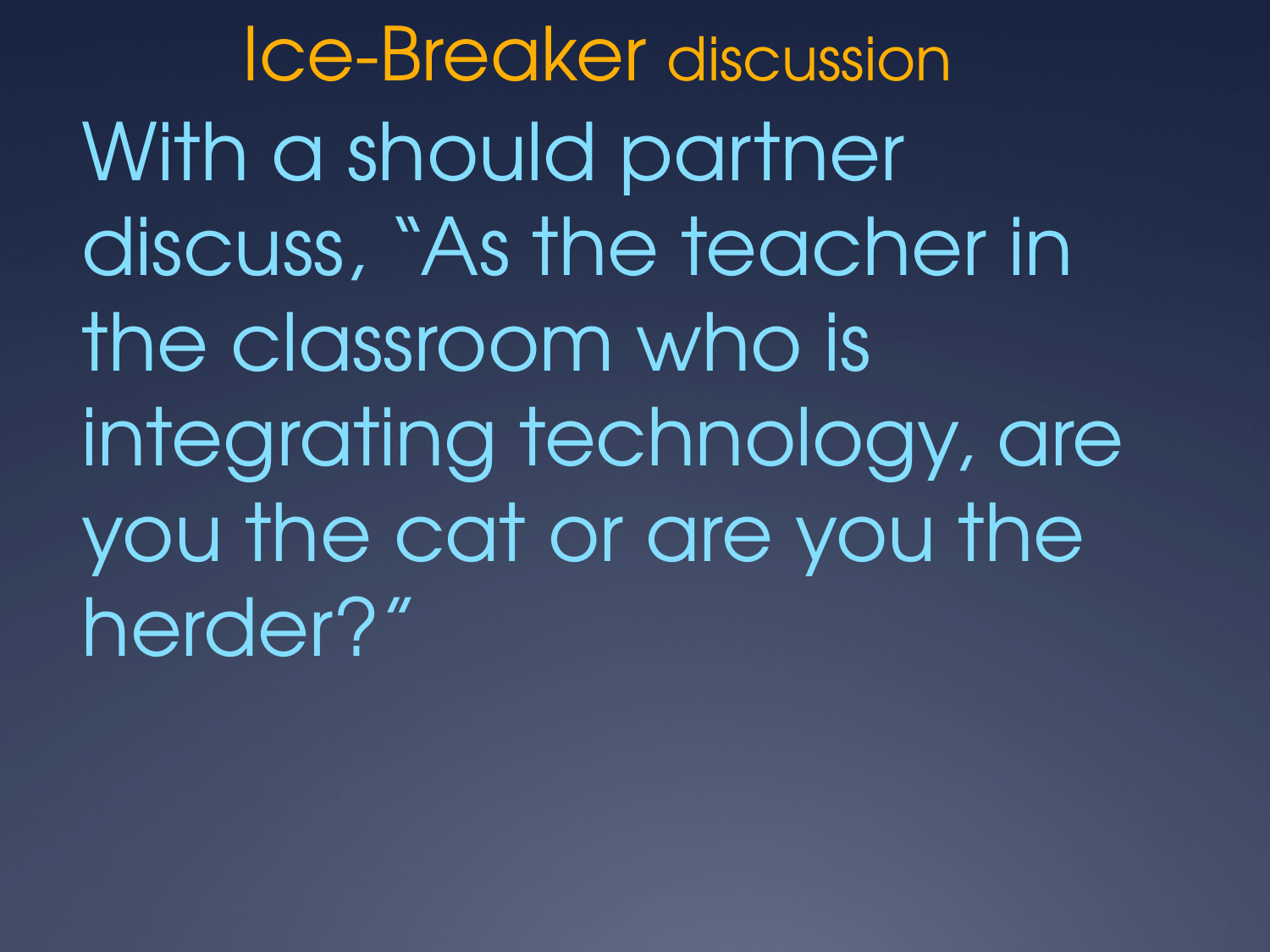

# Ice-Breaker discussion
With a should partner discuss, “As the teacher in the classroom who is integrating technology, are you the cat or are you the herder?”